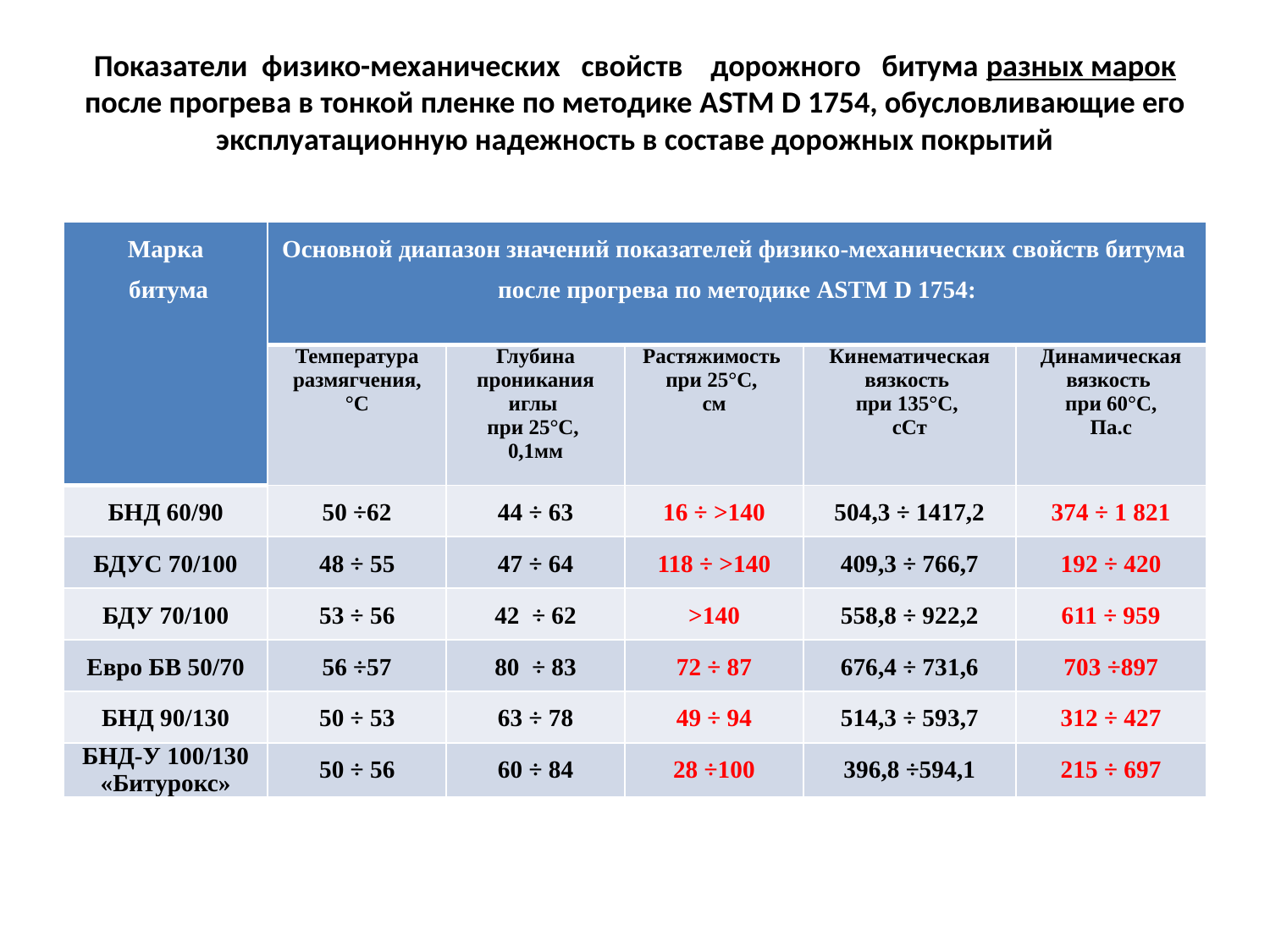

# Показатели  физико-механических   свойств    дорожного   битума разных марок после прогрева в тонкой пленке по методике ASTM D 1754, обусловливающие его эксплуатационную надежность в составе дорожных покрытий
| Марка битума | Основной диапазон значений показателей физико-механических свойств битума после прогрева по методике ASTM D 1754: |  |  |  |  |
| --- | --- | --- | --- | --- | --- |
|  | Температура размягчения, °С | Глубина проникания иглы при 25°С, 0,1мм | Растяжимость при 25°С, см | Кинематическая вязкость при 135°С, сСт | Динамическая вязкость при 60°С, Па.с |
| БНД 60/90 | 50 ÷62 | 44 ÷ 63 | 16 ÷ >140 | 504,3 ÷ 1417,2 | 374 ÷ 1 821 |
| БДУС 70/100 | 48 ÷ 55 | 47 ÷ 64 | 118 ÷ >140 | 409,3 ÷ 766,7 | 192 ÷ 420 |
| БДУ 70/100 | 53 ÷ 56 | 42 ÷ 62 | >140 | 558,8 ÷ 922,2 | 611 ÷ 959 |
| Евро БВ 50/70 | 56 ÷57 | 80 ÷ 83 | 72 ÷ 87 | 676,4 ÷ 731,6 | 703 ÷897 |
| БНД 90/130 | 50 ÷ 53 | 63 ÷ 78 | 49 ÷ 94 | 514,3 ÷ 593,7 | 312 ÷ 427 |
| БНД-У 100/130 «Битурокс» | 50 ÷ 56 | 60 ÷ 84 | 28 ÷100 | 396,8 ÷594,1 | 215 ÷ 697 |